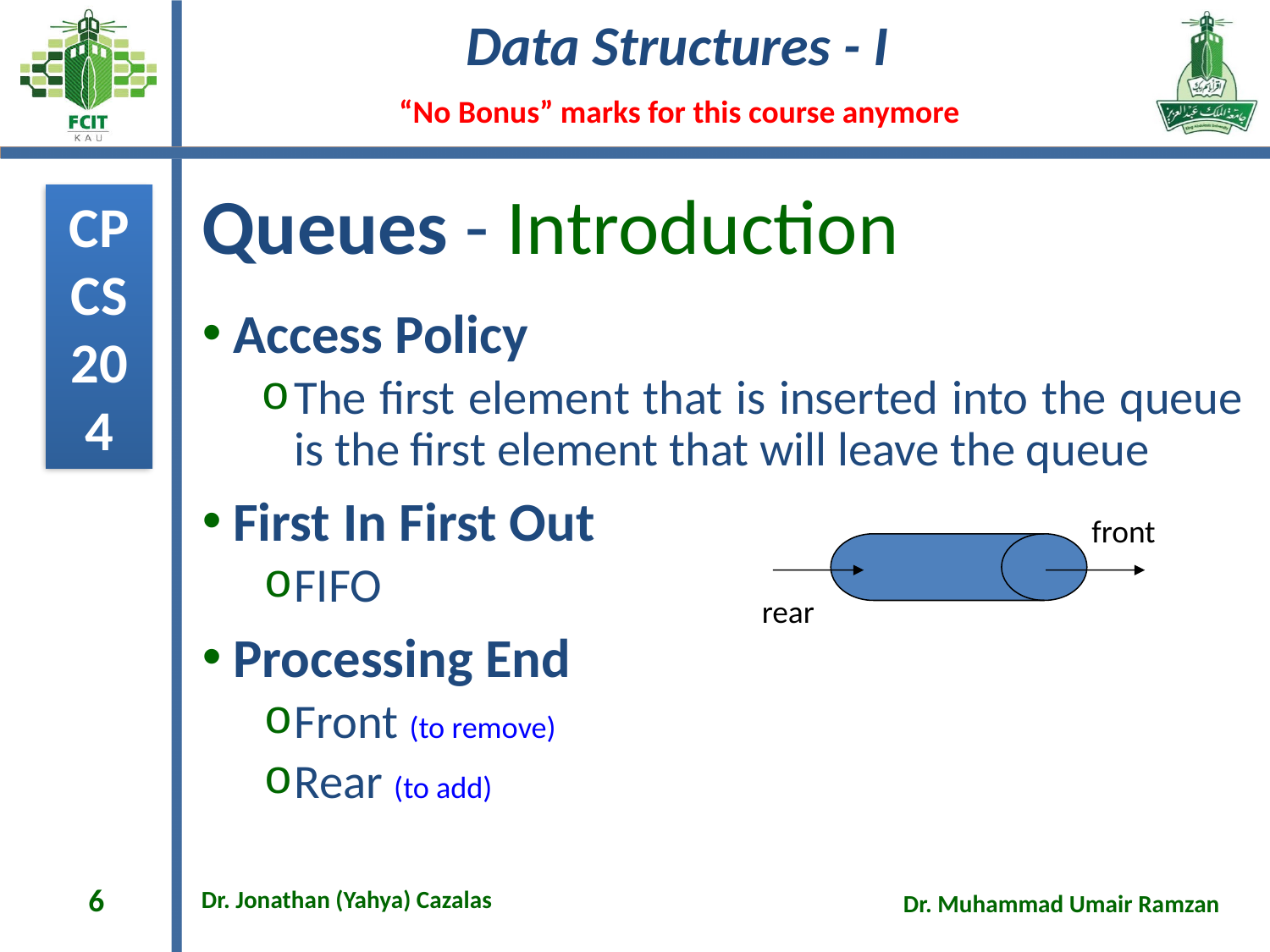

# Queues - Introduction
Access Policy
The first element that is inserted into the queue is the first element that will leave the queue
First In First Out
FIFO
Processing End
Front (to remove)
Rear (to add)

front

rear
6